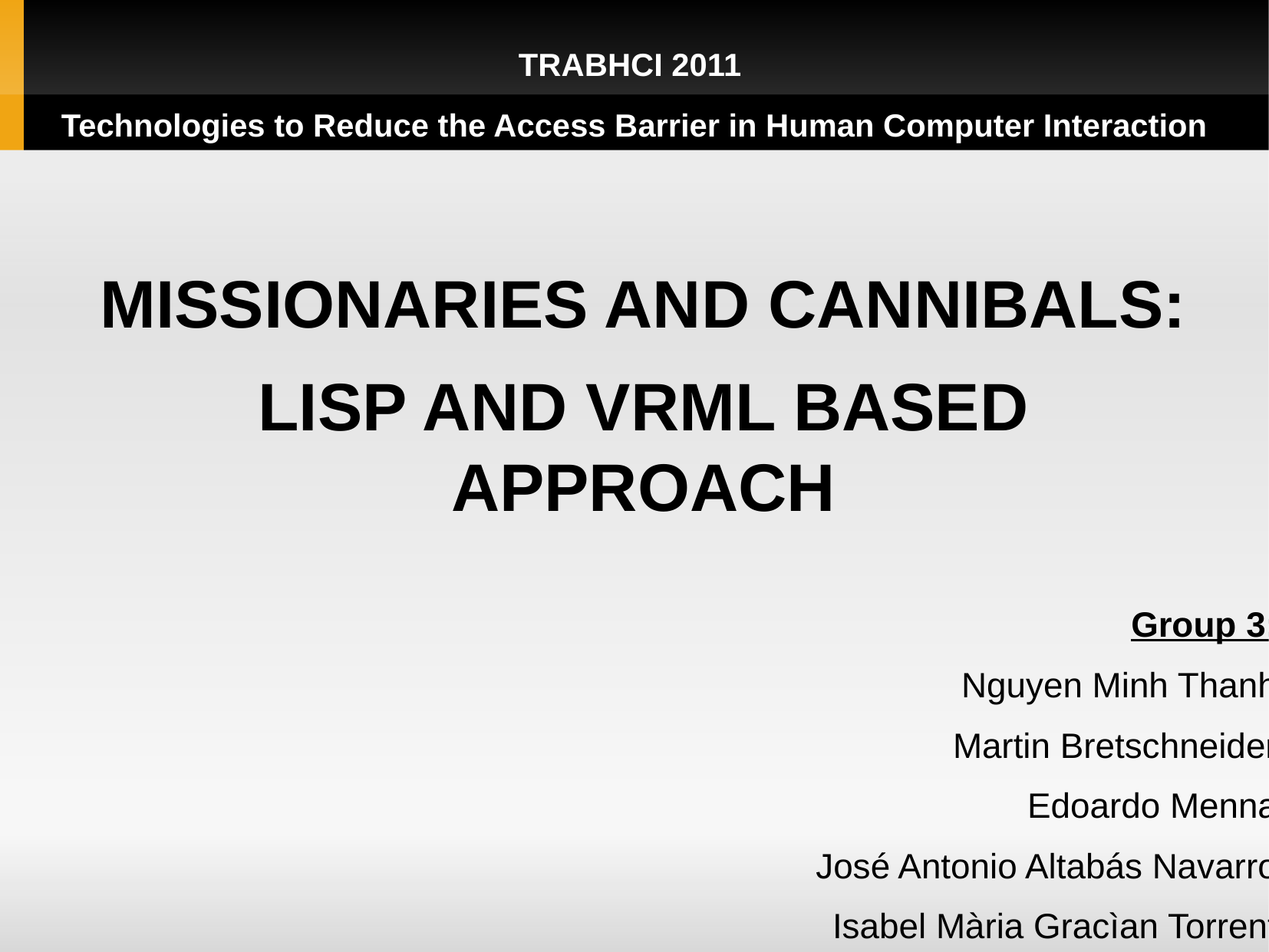

TRABHCI 2011
  Technologies to Reduce the Access Barrier in Human Computer Interaction

MISSIONARIES AND CANNIBALS:
LISP AND VRML BASED APPROACH

Group 3:
Nguyen Minh Thanh
Martin Bretschneider
Edoardo Menna
José Antonio Altabás Navarro
Isabel Mària Gracìan Torrent